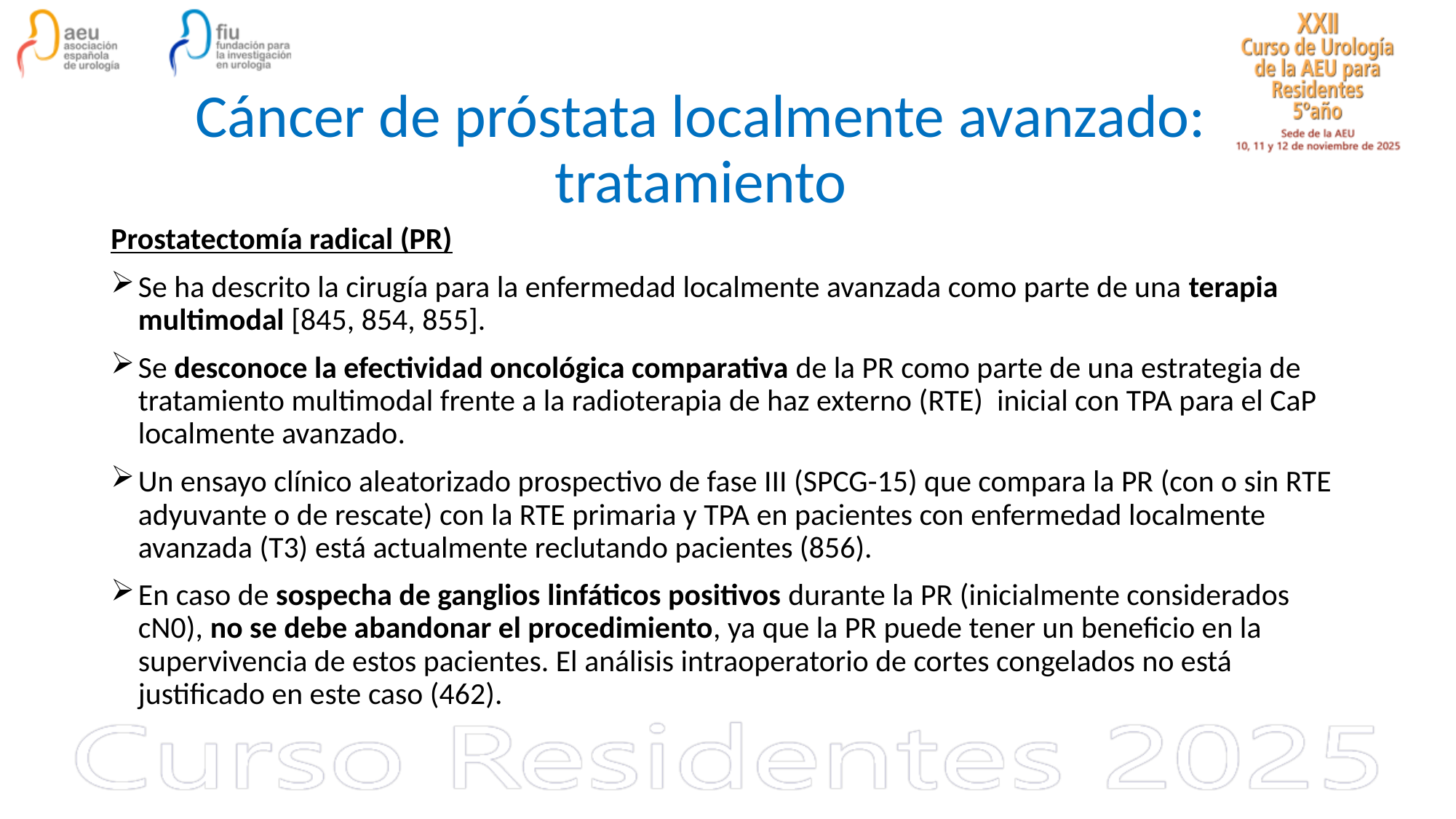

# Cáncer de próstata localmente avanzado: tratamiento
Prostatectomía radical (PR)
Se ha descrito la cirugía para la enfermedad localmente avanzada como parte de una terapia multimodal [845, 854, 855].
Se desconoce la efectividad oncológica comparativa de la PR como parte de una estrategia de tratamiento multimodal frente a la radioterapia de haz externo (RTE)  inicial con TPA para el CaP localmente avanzado.
Un ensayo clínico aleatorizado prospectivo de fase III (SPCG-15) que compara la PR (con o sin RTE adyuvante o de rescate) con la RTE primaria y TPA en pacientes con enfermedad localmente avanzada (T3) está actualmente reclutando pacientes (856).
En caso de sospecha de ganglios linfáticos positivos durante la PR (inicialmente considerados cN0), no se debe abandonar el procedimiento, ya que la PR puede tener un beneficio en la supervivencia de estos pacientes. El análisis intraoperatorio de cortes congelados no está justificado en este caso (462).